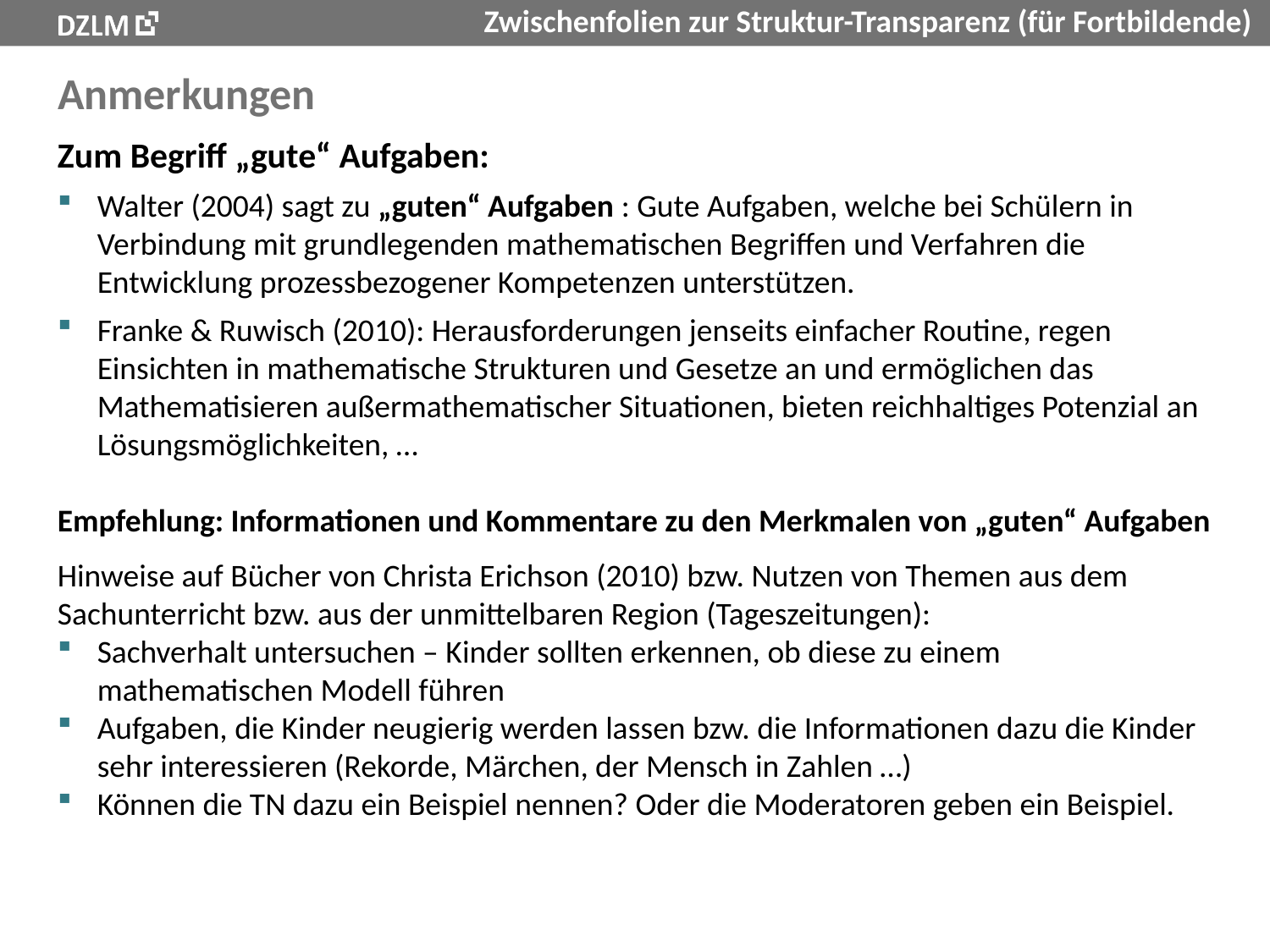

# Anmerkungen
Zum Begriff „gute“ Aufgaben:
Walter (2004) sagt zu „guten“ Aufgaben : Gute Aufgaben, welche bei Schülern in Verbindung mit grundlegenden mathematischen Begriffen und Verfahren die Entwicklung prozessbezogener Kompetenzen unterstützen.
Franke & Ruwisch (2010): Herausforderungen jenseits einfacher Routine, regen Einsichten in mathematische Strukturen und Gesetze an und ermöglichen das Mathematisieren außermathematischer Situationen, bieten reichhaltiges Potenzial an Lösungsmöglichkeiten, …

Empfehlung: Informationen und Kommentare zu den Merkmalen von „guten“ Aufgaben

Hinweise auf Bücher von Christa Erichson (2010) bzw. Nutzen von Themen aus dem
Sachunterricht bzw. aus der unmittelbaren Region (Tageszeitungen):
Sachverhalt untersuchen – Kinder sollten erkennen, ob diese zu einem mathematischen Modell führen
Aufgaben, die Kinder neugierig werden lassen bzw. die Informationen dazu die Kinder sehr interessieren (Rekorde, Märchen, der Mensch in Zahlen …)
Können die TN dazu ein Beispiel nennen? Oder die Moderatoren geben ein Beispiel.